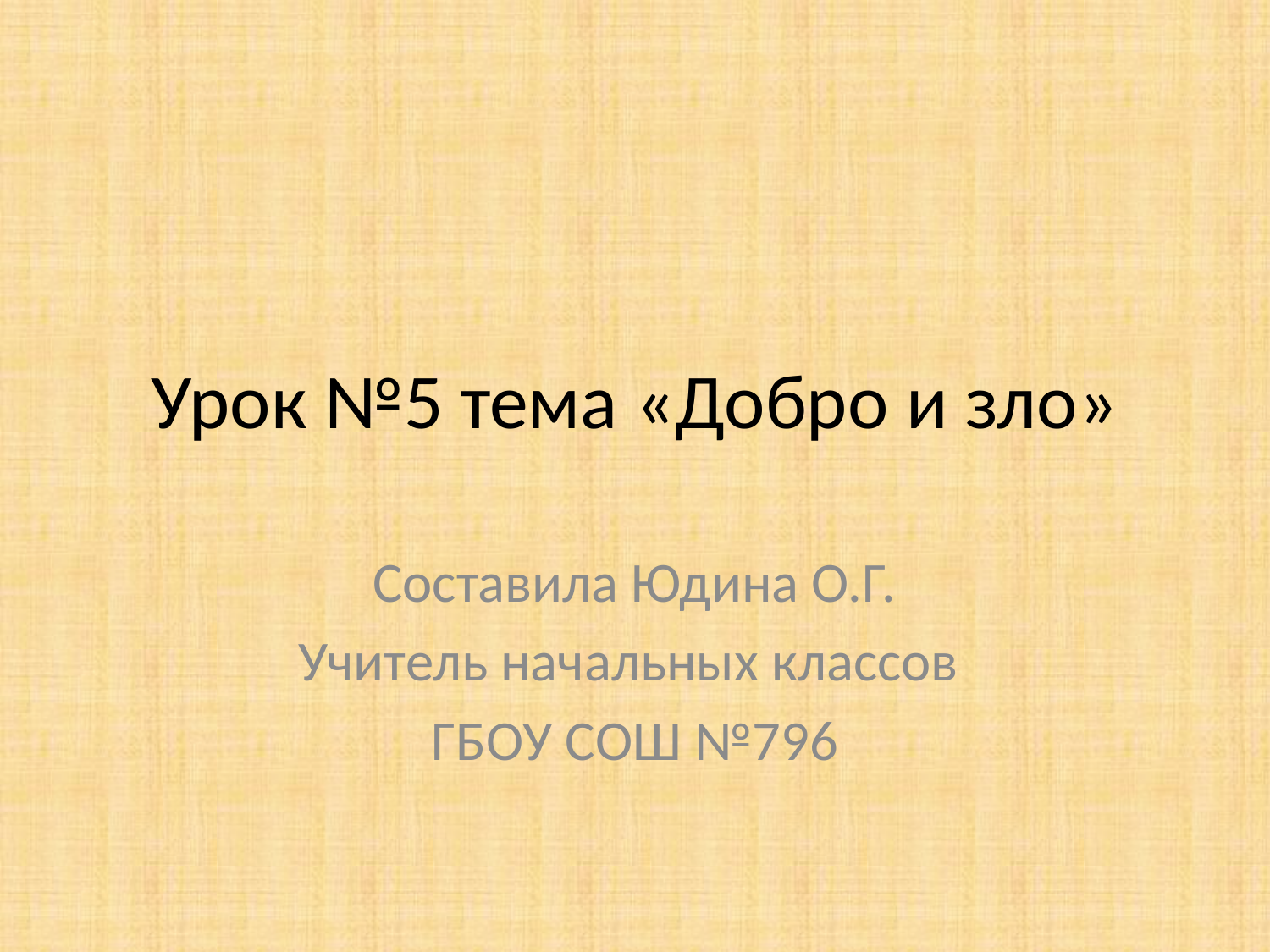

# Урок №5 тема «Добро и зло»
Составила Юдина О.Г.
Учитель начальных классов
ГБОУ СОШ №796